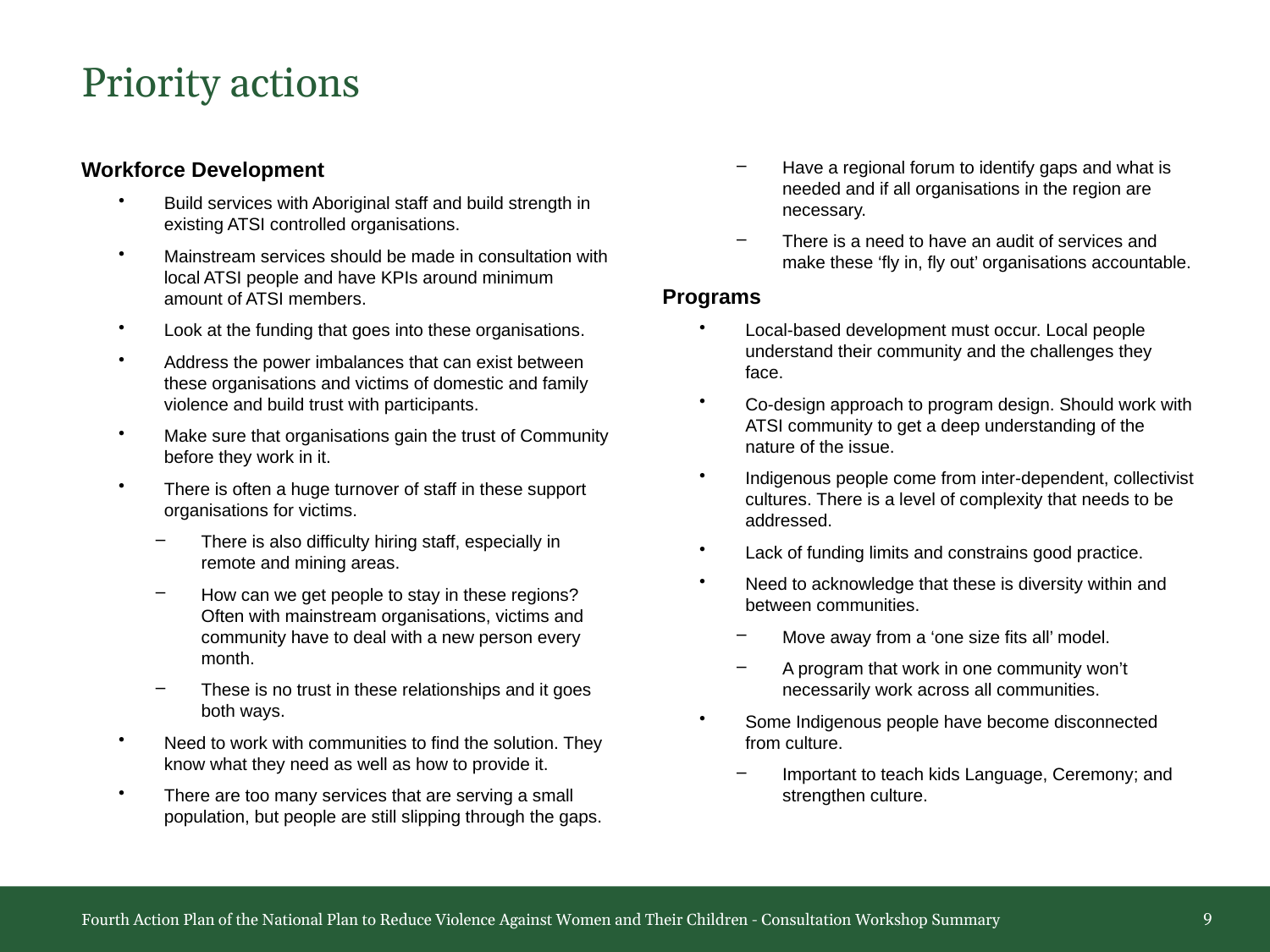

# Priority actions
Workforce Development
Build services with Aboriginal staff and build strength in existing ATSI controlled organisations.
Mainstream services should be made in consultation with local ATSI people and have KPIs around minimum amount of ATSI members.
Look at the funding that goes into these organisations.
Address the power imbalances that can exist between these organisations and victims of domestic and family violence and build trust with participants.
Make sure that organisations gain the trust of Community before they work in it.
There is often a huge turnover of staff in these support organisations for victims.
There is also difficulty hiring staff, especially in remote and mining areas.
How can we get people to stay in these regions? Often with mainstream organisations, victims and community have to deal with a new person every month.
These is no trust in these relationships and it goes both ways.
Need to work with communities to find the solution. They know what they need as well as how to provide it.
There are too many services that are serving a small population, but people are still slipping through the gaps.
Have a regional forum to identify gaps and what is needed and if all organisations in the region are necessary.
There is a need to have an audit of services and make these ‘fly in, fly out’ organisations accountable.
Programs
Local-based development must occur. Local people understand their community and the challenges they face.
Co-design approach to program design. Should work with ATSI community to get a deep understanding of the nature of the issue.
Indigenous people come from inter-dependent, collectivist cultures. There is a level of complexity that needs to be addressed.
Lack of funding limits and constrains good practice.
Need to acknowledge that these is diversity within and between communities.
Move away from a ‘one size fits all’ model.
A program that work in one community won’t necessarily work across all communities.
Some Indigenous people have become disconnected from culture.
Important to teach kids Language, Ceremony; and strengthen culture.
9
Fourth Action Plan of the National Plan to Reduce Violence Against Women and Their Children - Consultation Workshop Summary